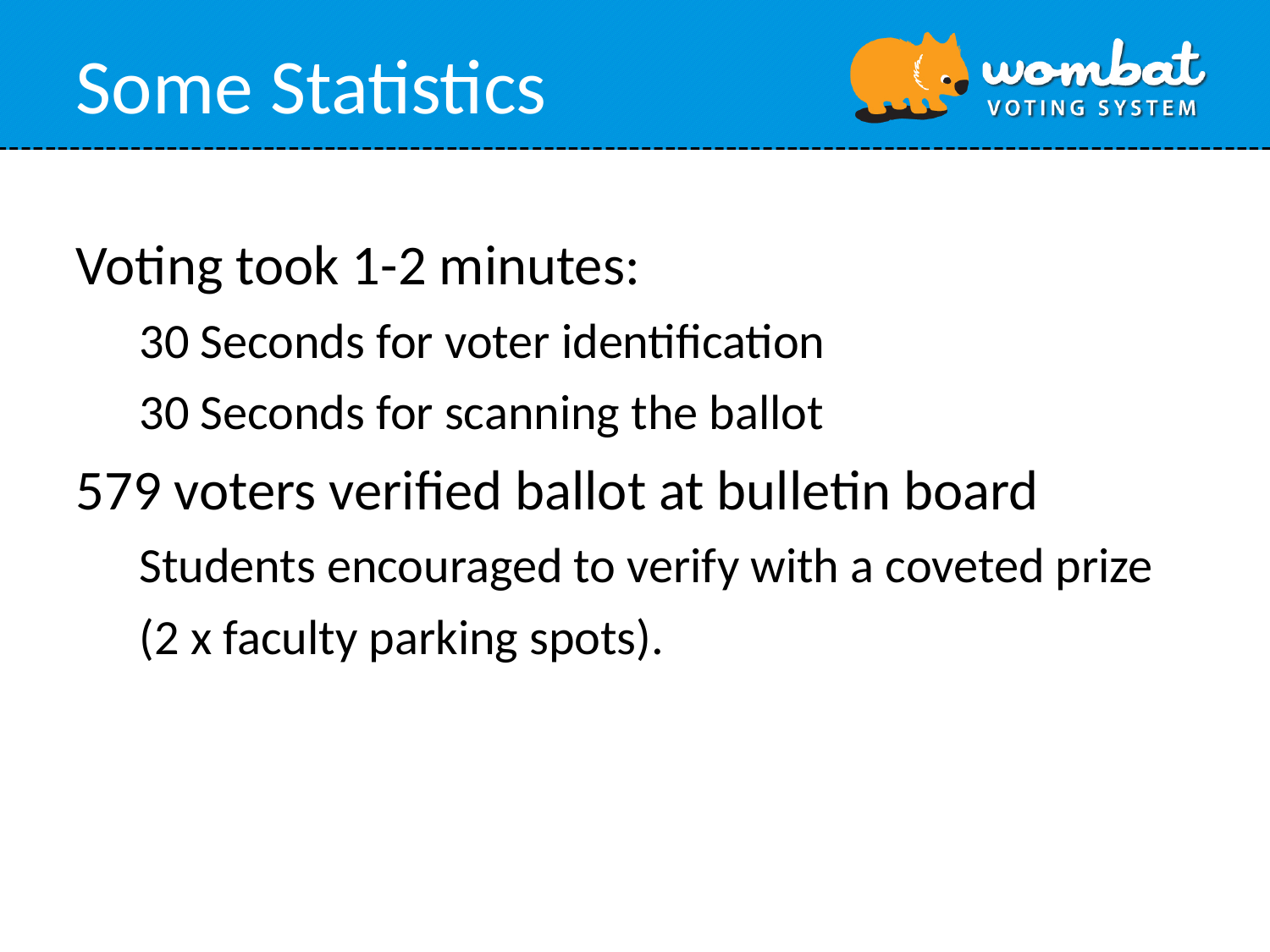

# Some Statistics
Voting took 1-2 minutes:
30 Seconds for voter identification
30 Seconds for scanning the ballot
579 voters verified ballot at bulletin board
Students encouraged to verify with a coveted prize
(2 x faculty parking spots).